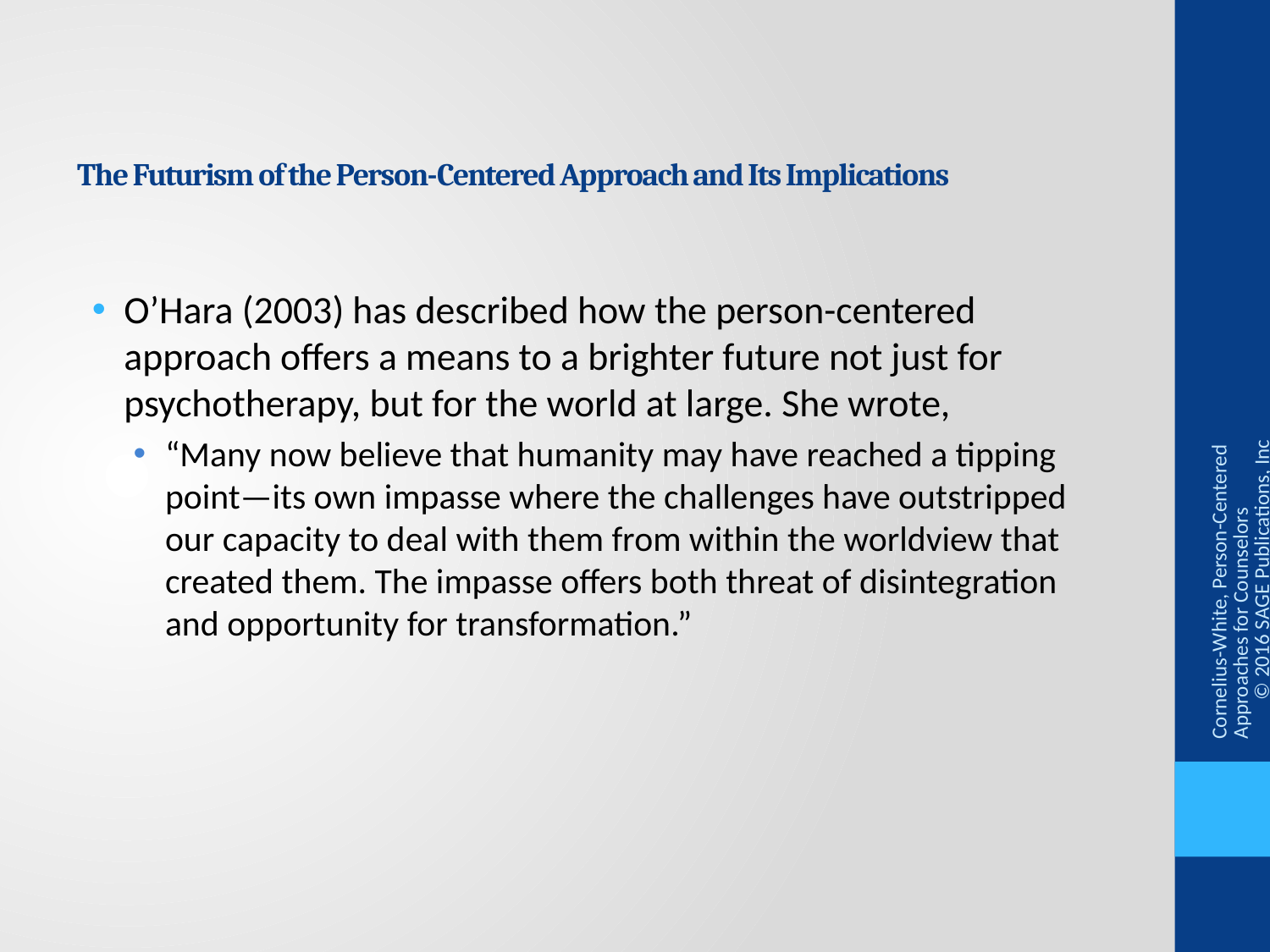

# The Futurism of the Person-Centered Approach and Its Implications
O’Hara (2003) has described how the person-centered approach offers a means to a brighter future not just for psychotherapy, but for the world at large. She wrote,
“Many now believe that humanity may have reached a tipping point—its own impasse where the challenges have outstripped our capacity to deal with them from within the worldview that created them. The impasse offers both threat of disintegration and opportunity for transformation.”

Cornelius-White, Person-Centered Approaches for Counselors                      © 2016 SAGE Publications, Inc.